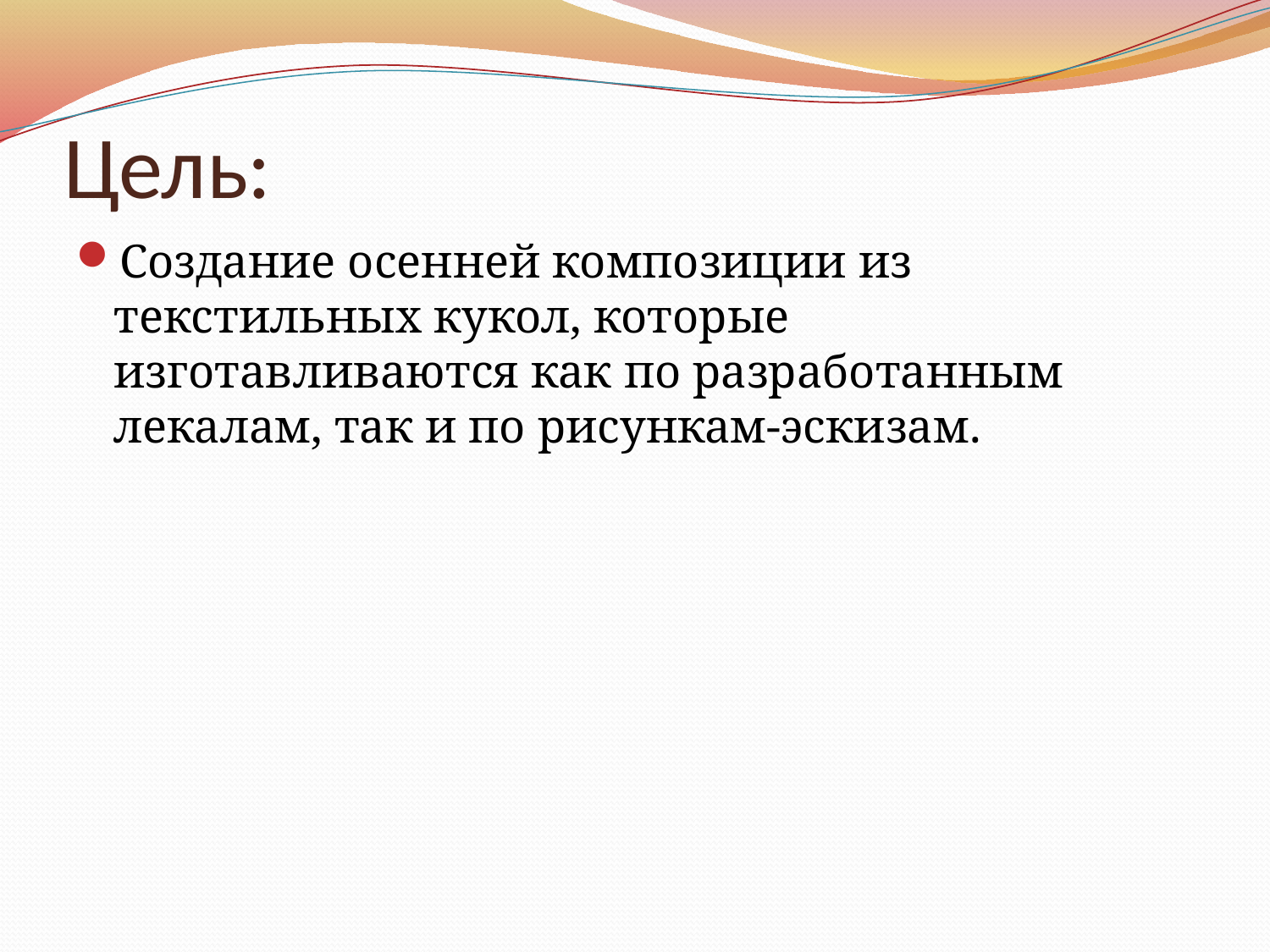

# Цель:
Создание осенней композиции из текстильных кукол, которые изготавливаются как по разработанным лекалам, так и по рисункам-эскизам.